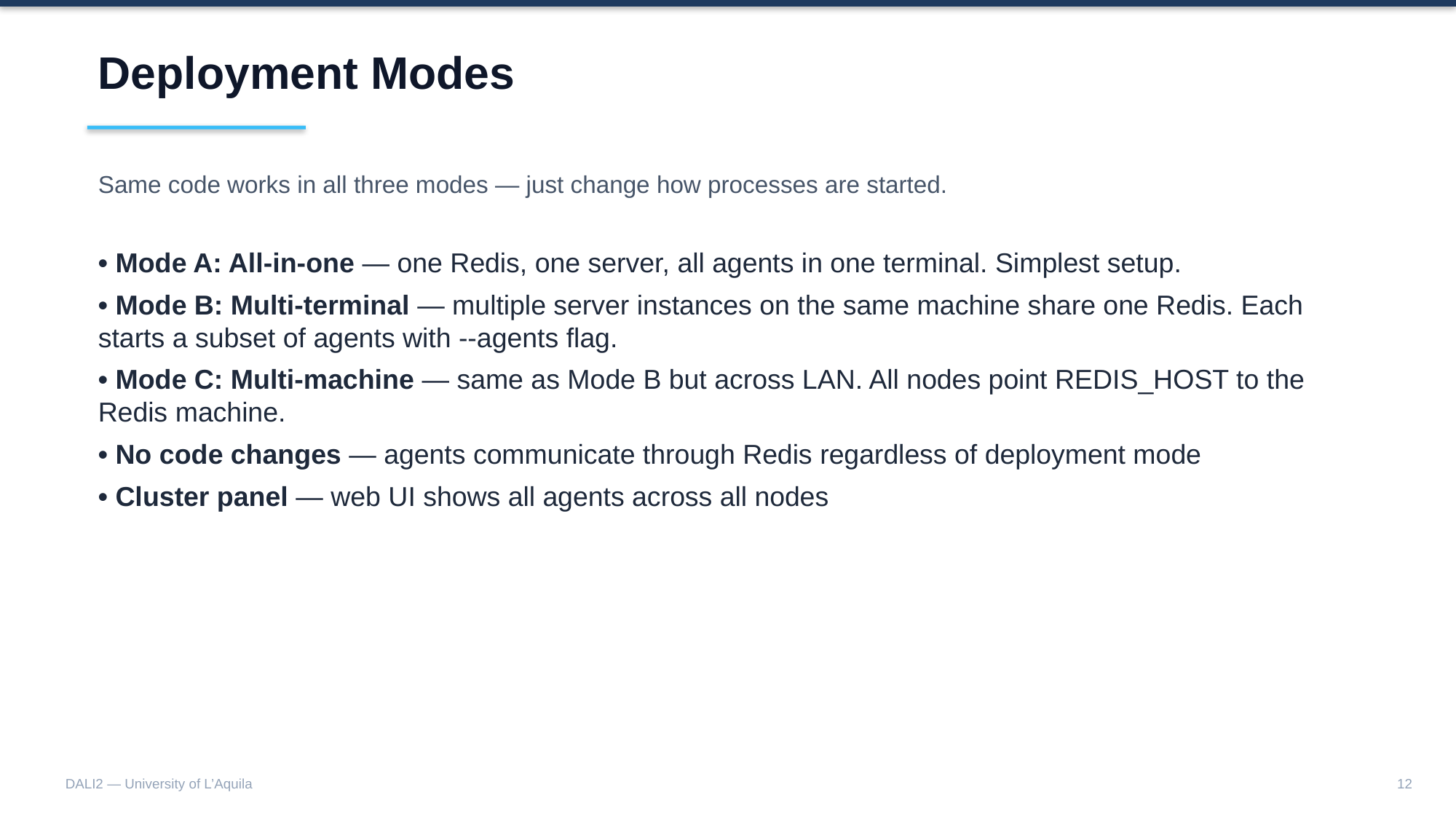

Deployment Modes

Same code works in all three modes — just change how processes are started.
• Mode A: All-in-one — one Redis, one server, all agents in one terminal. Simplest setup.
• Mode B: Multi-terminal — multiple server instances on the same machine share one Redis. Each starts a subset of agents with --agents flag.
• Mode C: Multi-machine — same as Mode B but across LAN. All nodes point REDIS_HOST to the Redis machine.
• No code changes — agents communicate through Redis regardless of deployment mode
• Cluster panel — web UI shows all agents across all nodes
DALI2 — University of L’Aquila
12